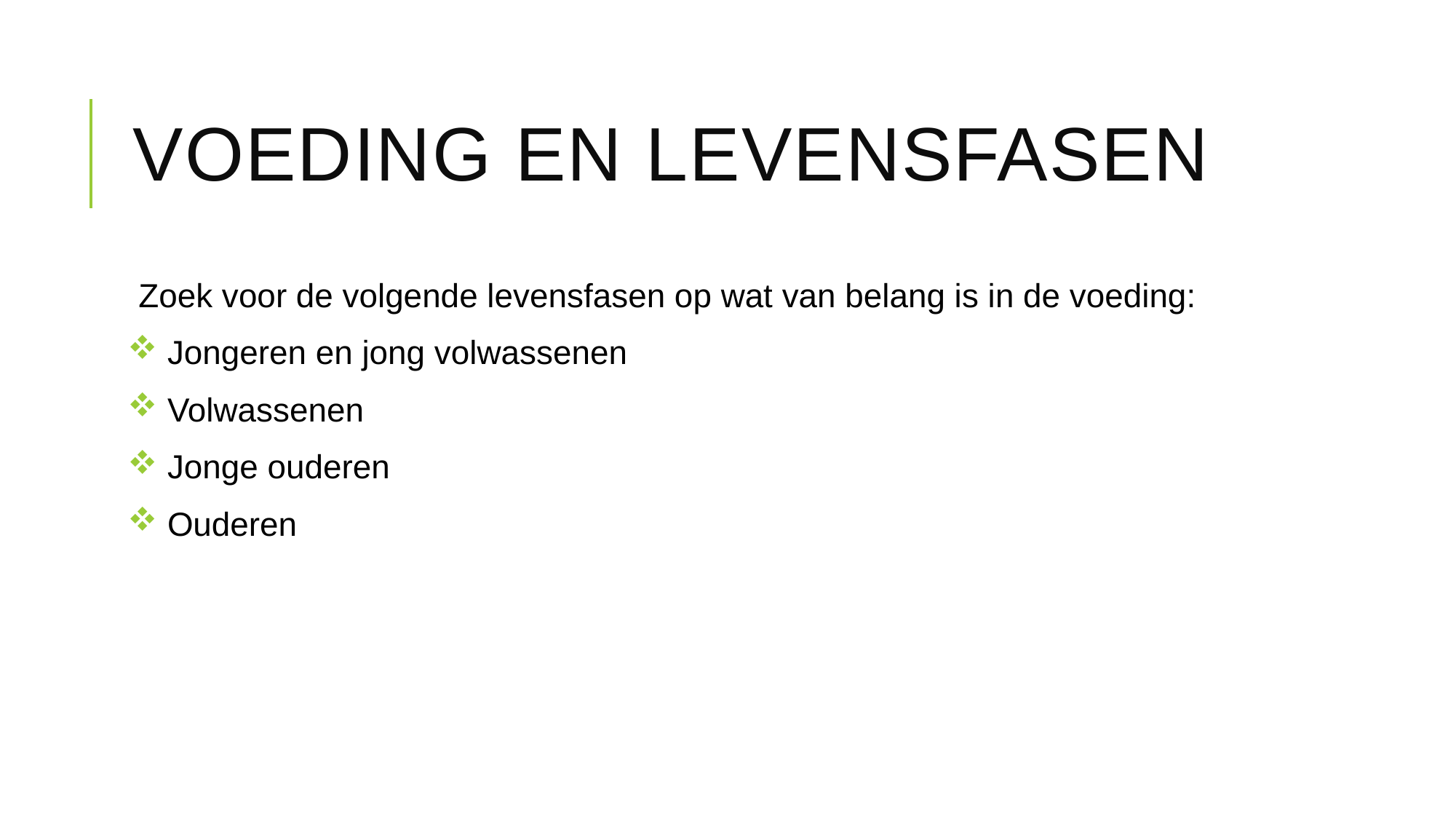

# Voeding en levensfasen
Zoek voor de volgende levensfasen op wat van belang is in de voeding:
 Jongeren en jong volwassenen
 Volwassenen
 Jonge ouderen
 Ouderen